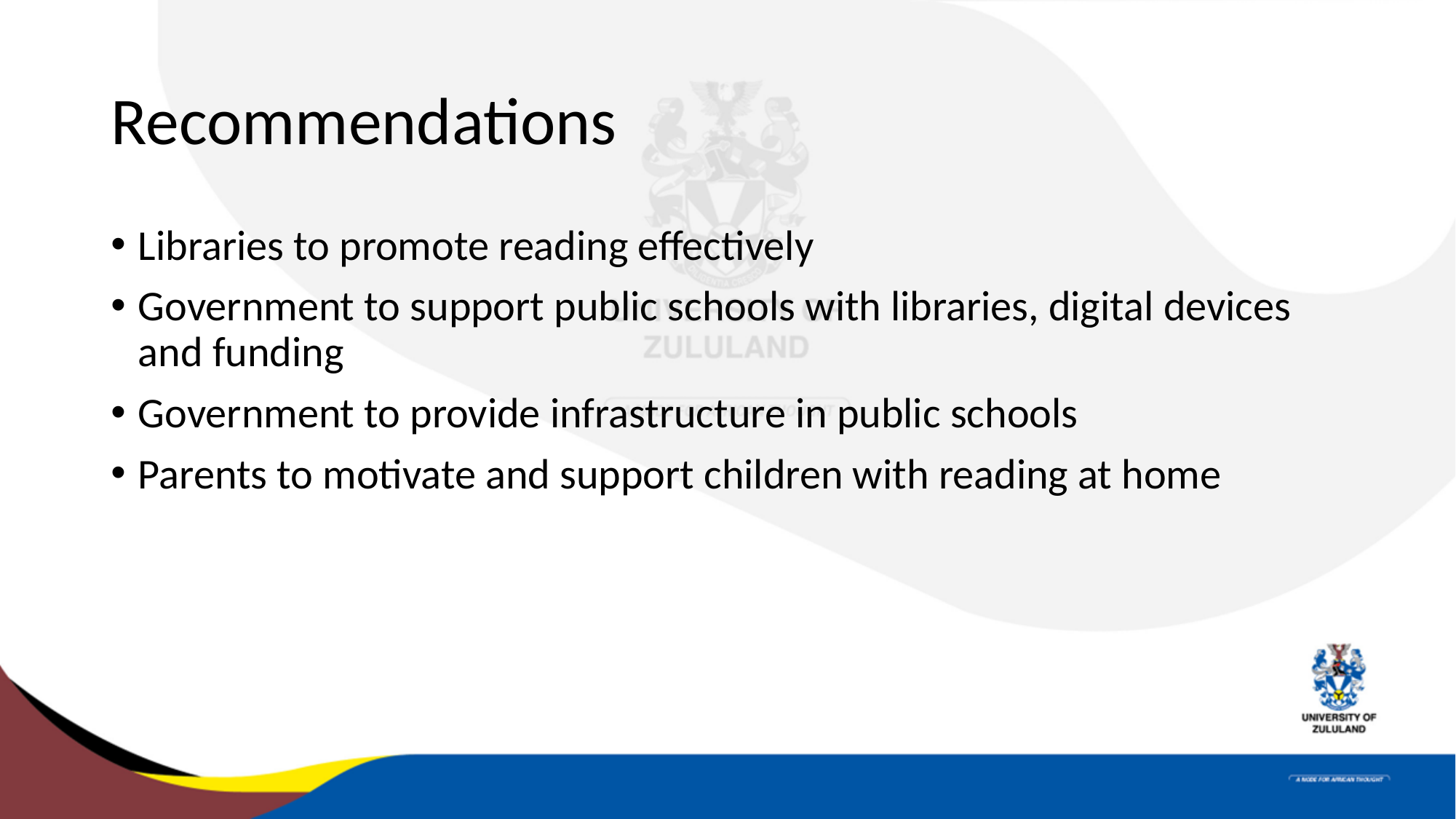

# Recommendations
Libraries to promote reading effectively
Government to support public schools with libraries, digital devices and funding
Government to provide infrastructure in public schools
Parents to motivate and support children with reading at home